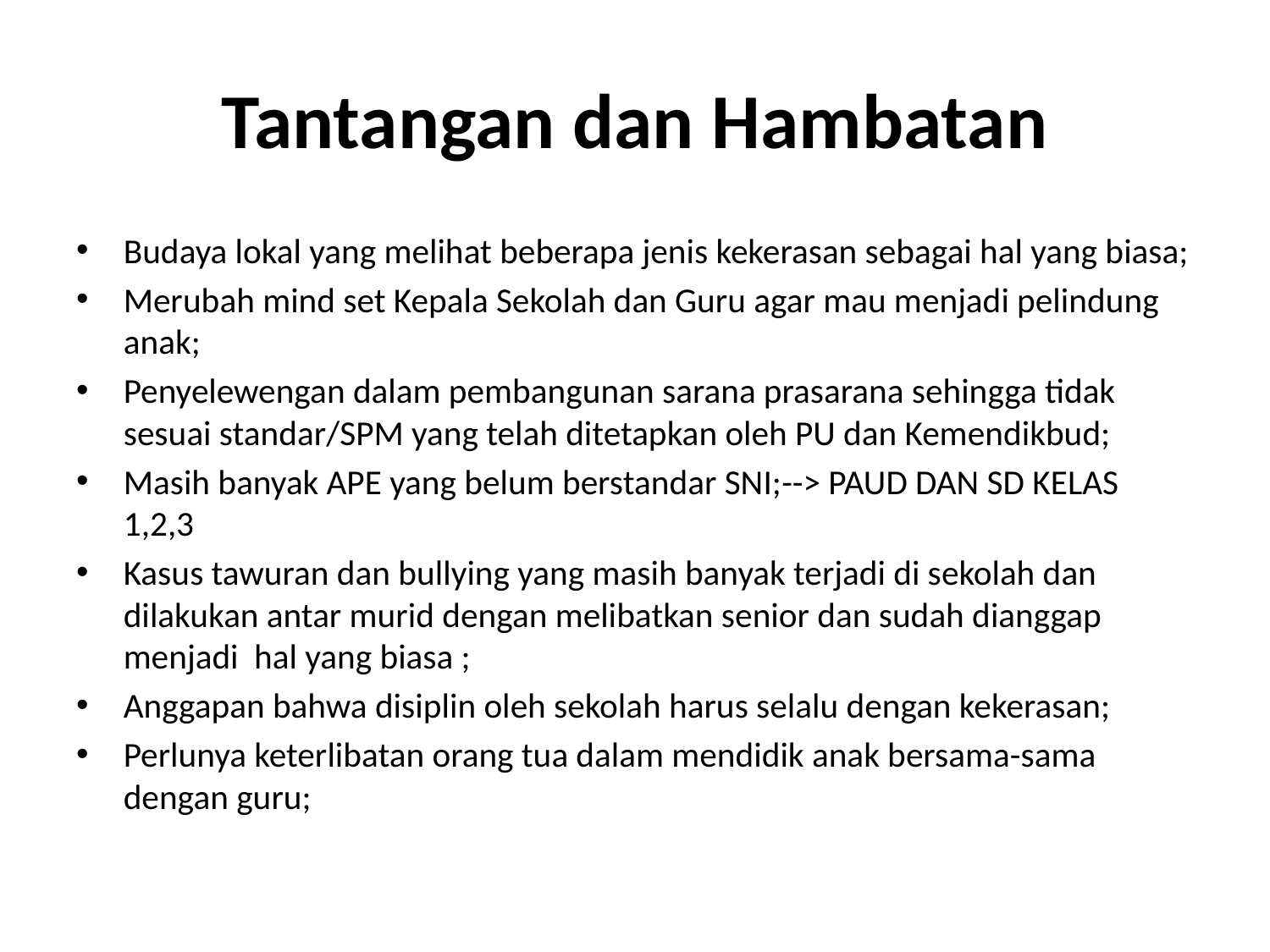

# Tantangan dan Hambatan
Budaya lokal yang melihat beberapa jenis kekerasan sebagai hal yang biasa;
Merubah mind set Kepala Sekolah dan Guru agar mau menjadi pelindung anak;
Penyelewengan dalam pembangunan sarana prasarana sehingga tidak sesuai standar/SPM yang telah ditetapkan oleh PU dan Kemendikbud;
Masih banyak APE yang belum berstandar SNI;--> PAUD DAN SD KELAS 1,2,3
Kasus tawuran dan bullying yang masih banyak terjadi di sekolah dan dilakukan antar murid dengan melibatkan senior dan sudah dianggap menjadi  hal yang biasa ;
Anggapan bahwa disiplin oleh sekolah harus selalu dengan kekerasan;
Perlunya keterlibatan orang tua dalam mendidik anak bersama-sama dengan guru;